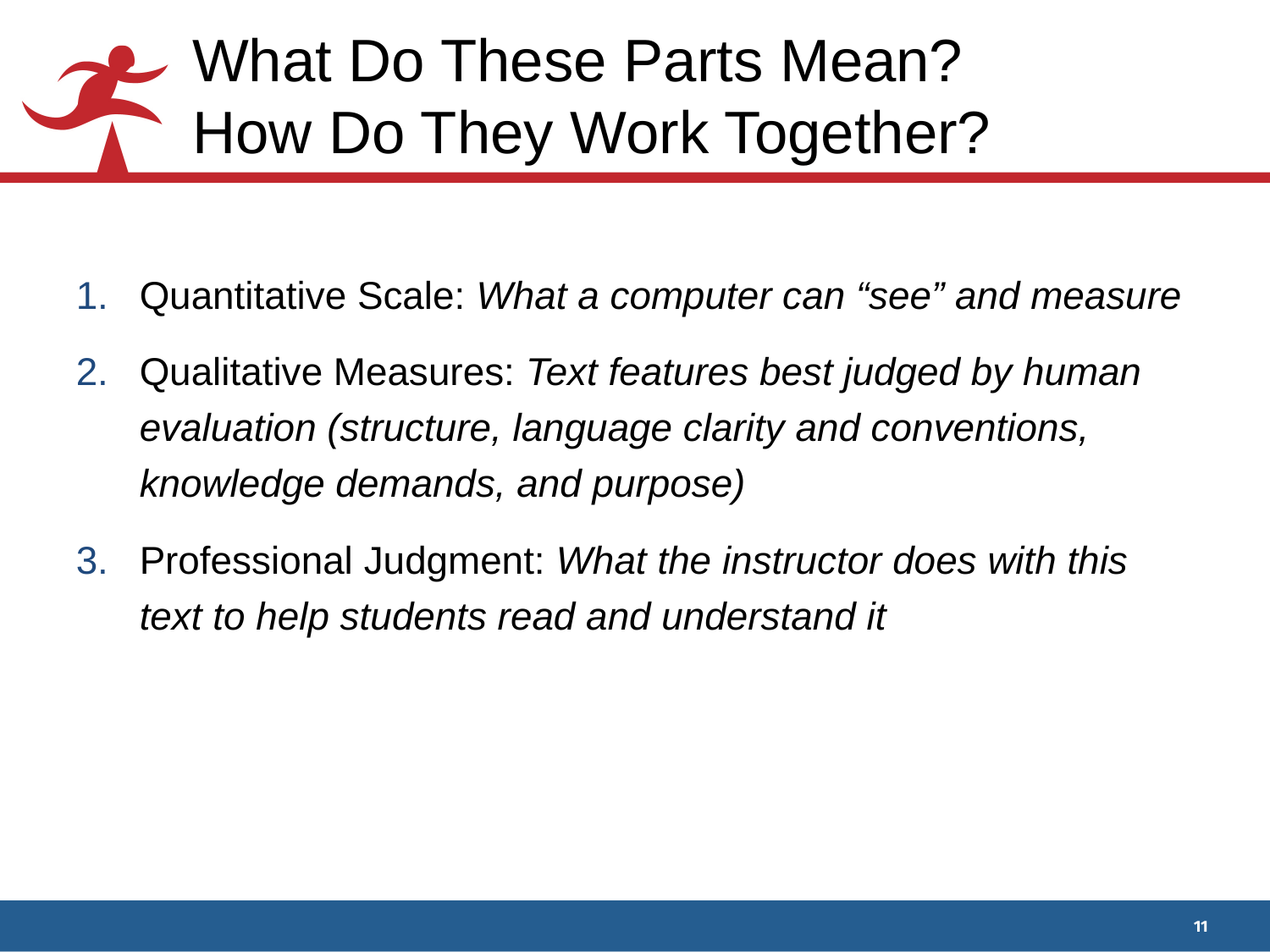

# What Do These Parts Mean? How Do They Work Together?
Quantitative Scale: What a computer can “see” and measure
Qualitative Measures: Text features best judged by human evaluation (structure, language clarity and conventions, knowledge demands, and purpose)
Professional Judgment: What the instructor does with this text to help students read and understand it